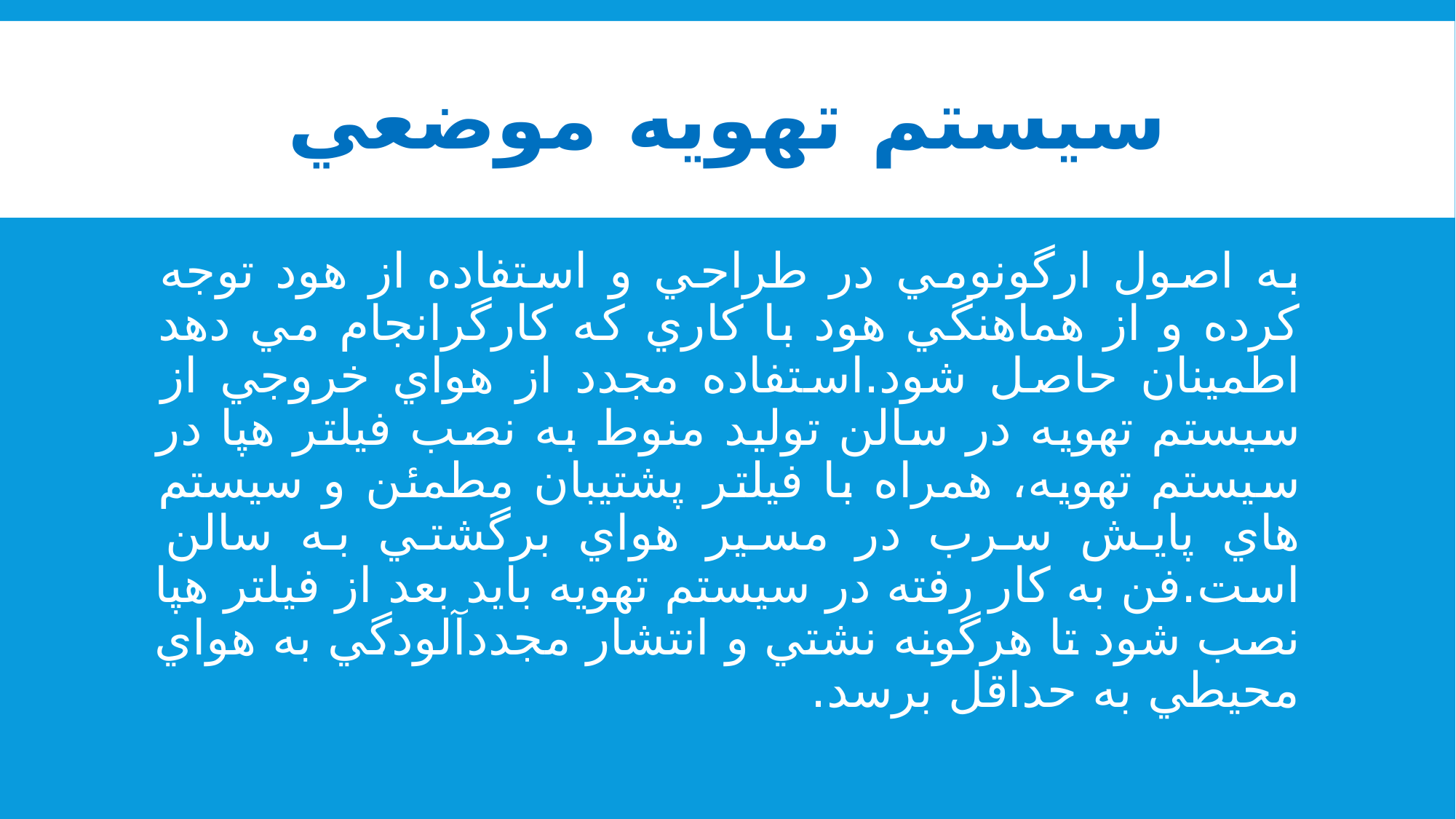

# سيستم تهويه موضعي
به اصول ارگونومي در طراحي و استفاده از هود توجه كرده و از هماهنگي هود با كاري كه كارگرانجام مي دهد اطمينان حاصل شود.استفاده مجدد از هواي خروجي از سيستم تهويه در سالن توليد منوط به نصب فيلتر هپا در سيستم تهويه، همراه با فيلتر پشتيبان مطمئن و سيستم هاي پايش سرب در مسير هواي برگشتي به سالن است.فن به كار رفته در سيستم تهويه بايد بعد از فيلتر هپا نصب شود تا هرگونه نشتي و انتشار مجددآلودگي به هواي محيطي به حداقل برسد.